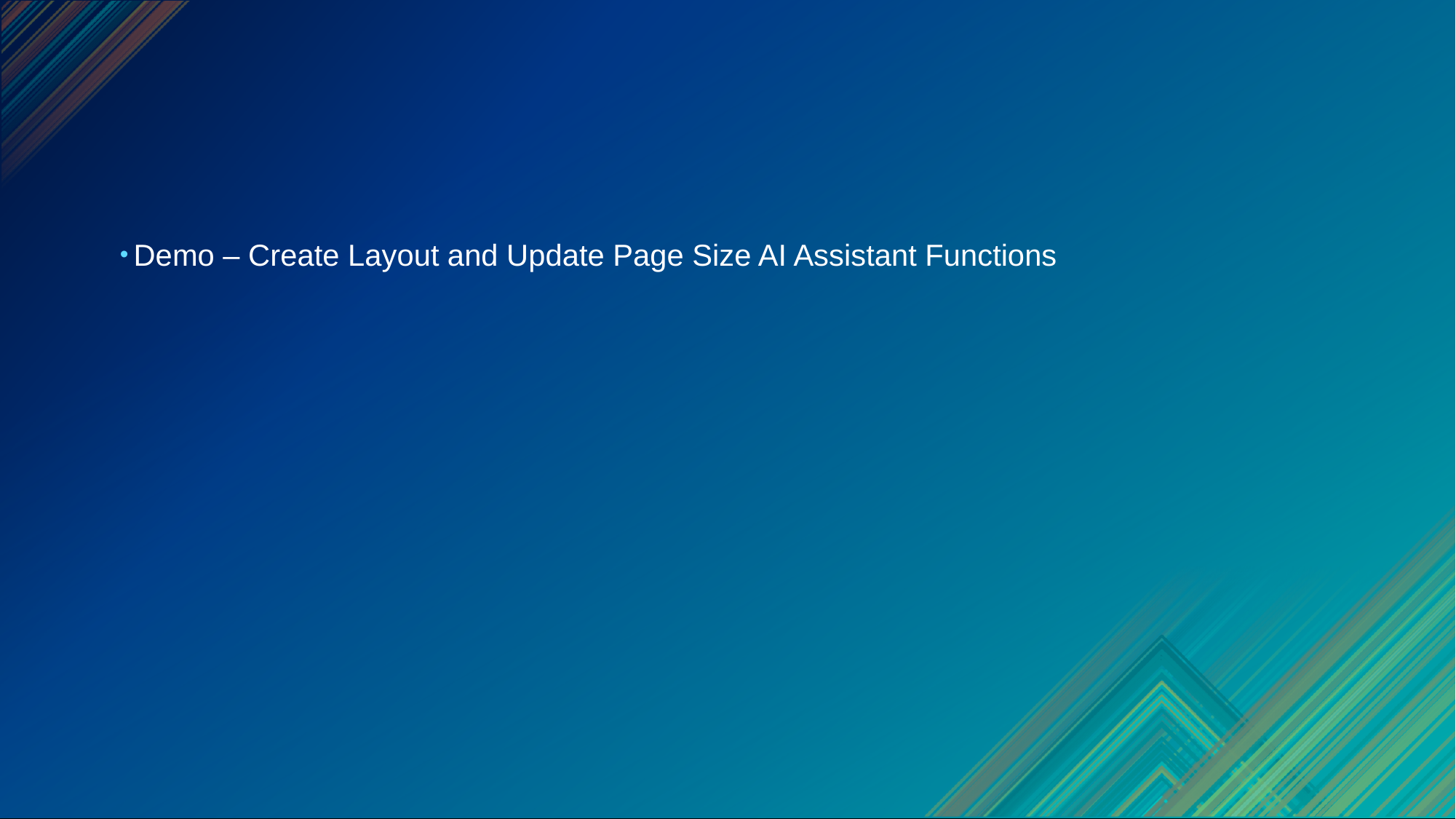

Demo – Create Layout and Update Page Size AI Assistant Functions